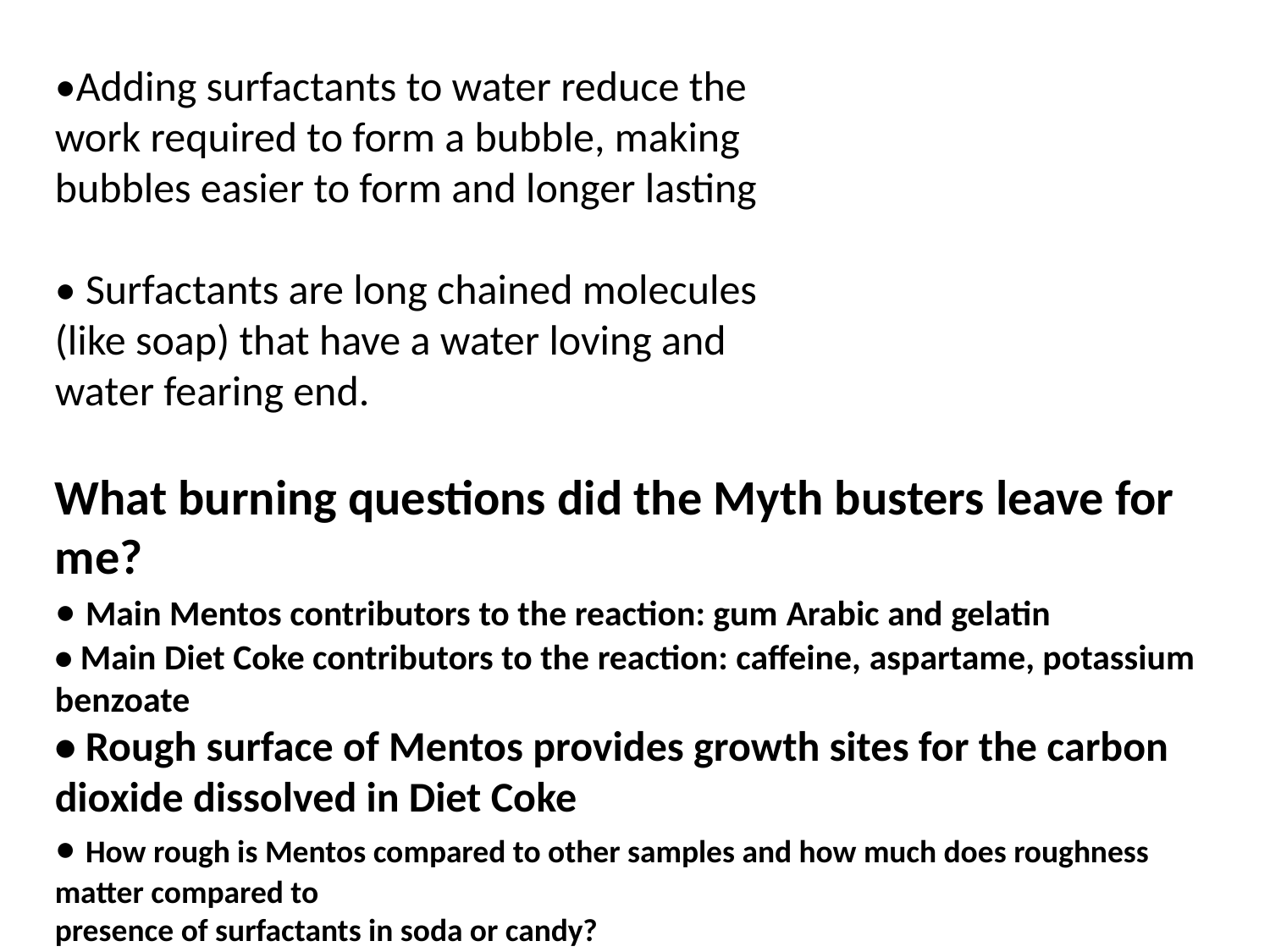

•Adding surfactants to water reduce the 
work required to form a bubble, making
bubbles easier to form and longer lasting
• Surfactants are long chained molecules
(like soap) that have a water loving and
water fearing end.
What burning questions did the Myth busters leave for me?
• Main Mentos contributors to the reaction: gum Arabic and gelatin
• Main Diet Coke contributors to the reaction: caffeine, aspartame, potassium benzoate
• Rough surface of Mentos provides growth sites for the carbon dioxide dissolved in Diet Coke
• How rough is Mentos compared to other samples and how much does roughness matter compared to
presence of surfactants in soda or candy?